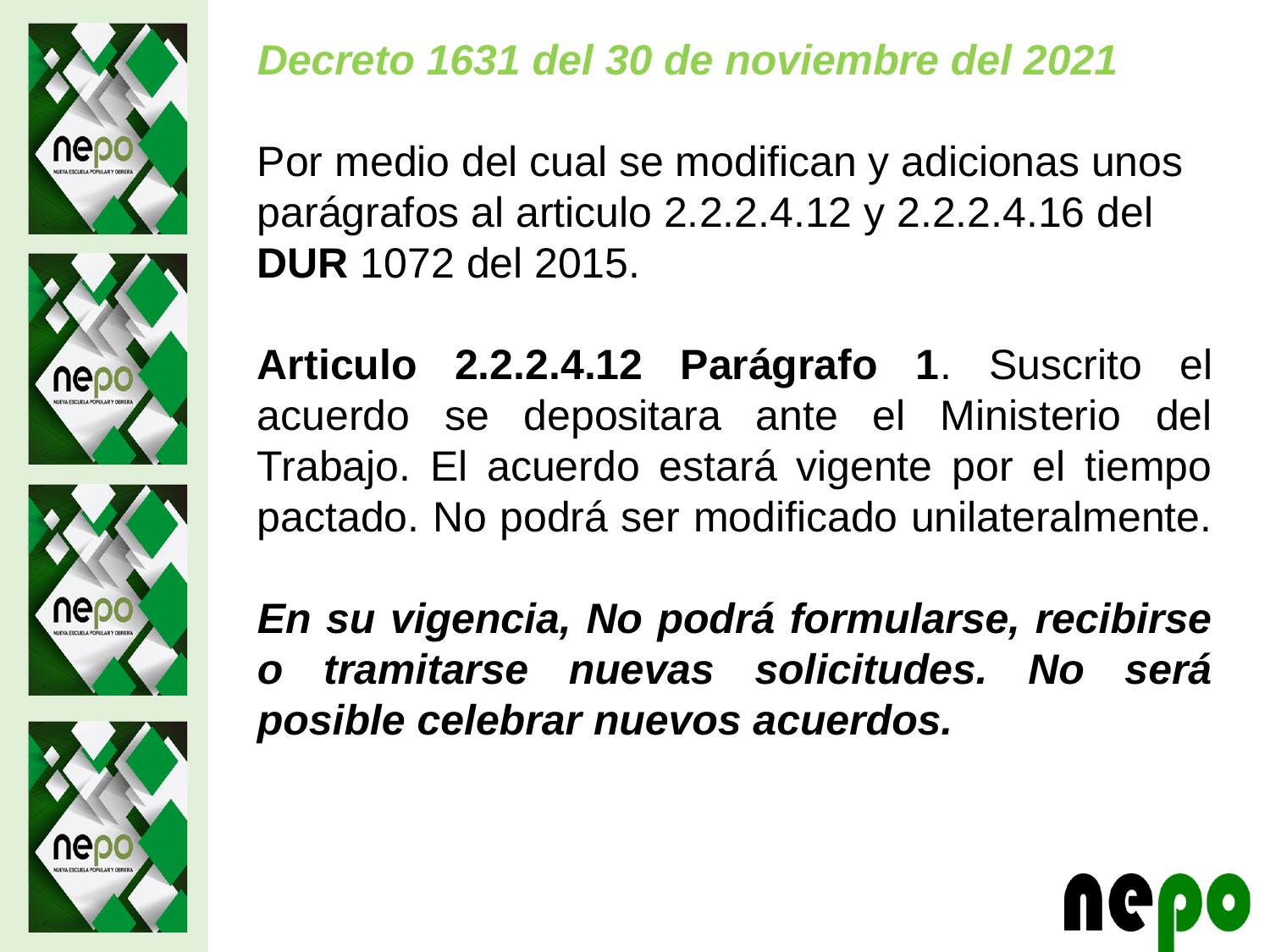

Decreto 1631 del 30 de noviembre del 2021

Por medio del cual se modifican y adicionas unos parágrafos al articulo 2.2.2.4.12 y 2.2.2.4.16 del DUR 1072 del 2015.

Articulo 2.2.2.4.12 Parágrafo 1. Suscrito el acuerdo se depositara ante el Ministerio del Trabajo. El acuerdo estará vigente por el tiempo pactado. No podrá ser modificado unilateralmente.

En su vigencia, No podrá formularse, recibirse o tramitarse nuevas solicitudes. No será posible celebrar nuevos acuerdos.